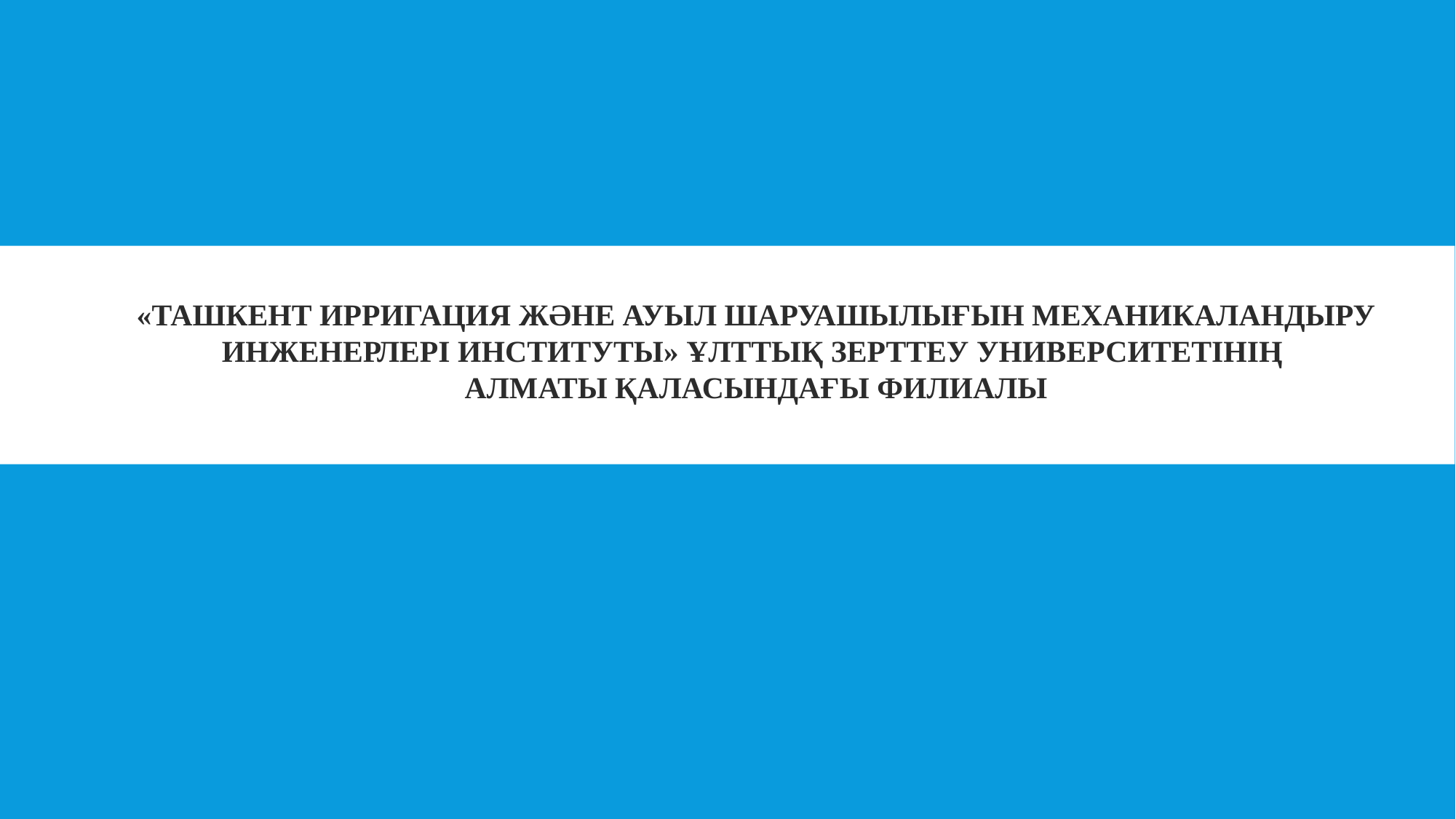

«ТАШКЕНТ ИРРИГАЦИЯ ЖӘНЕ АУЫЛ ШАРУАШЫЛЫҒЫН МЕХАНИКАЛАНДЫРУ ИНЖЕНЕРЛЕРІ ИНСТИТУТЫ» ҰЛТТЫҚ ЗЕРТТЕУ УНИВЕРСИТЕТІНІҢ
АЛМАТЫ ҚАЛАСЫНДАҒЫ ФИЛИАЛЫ